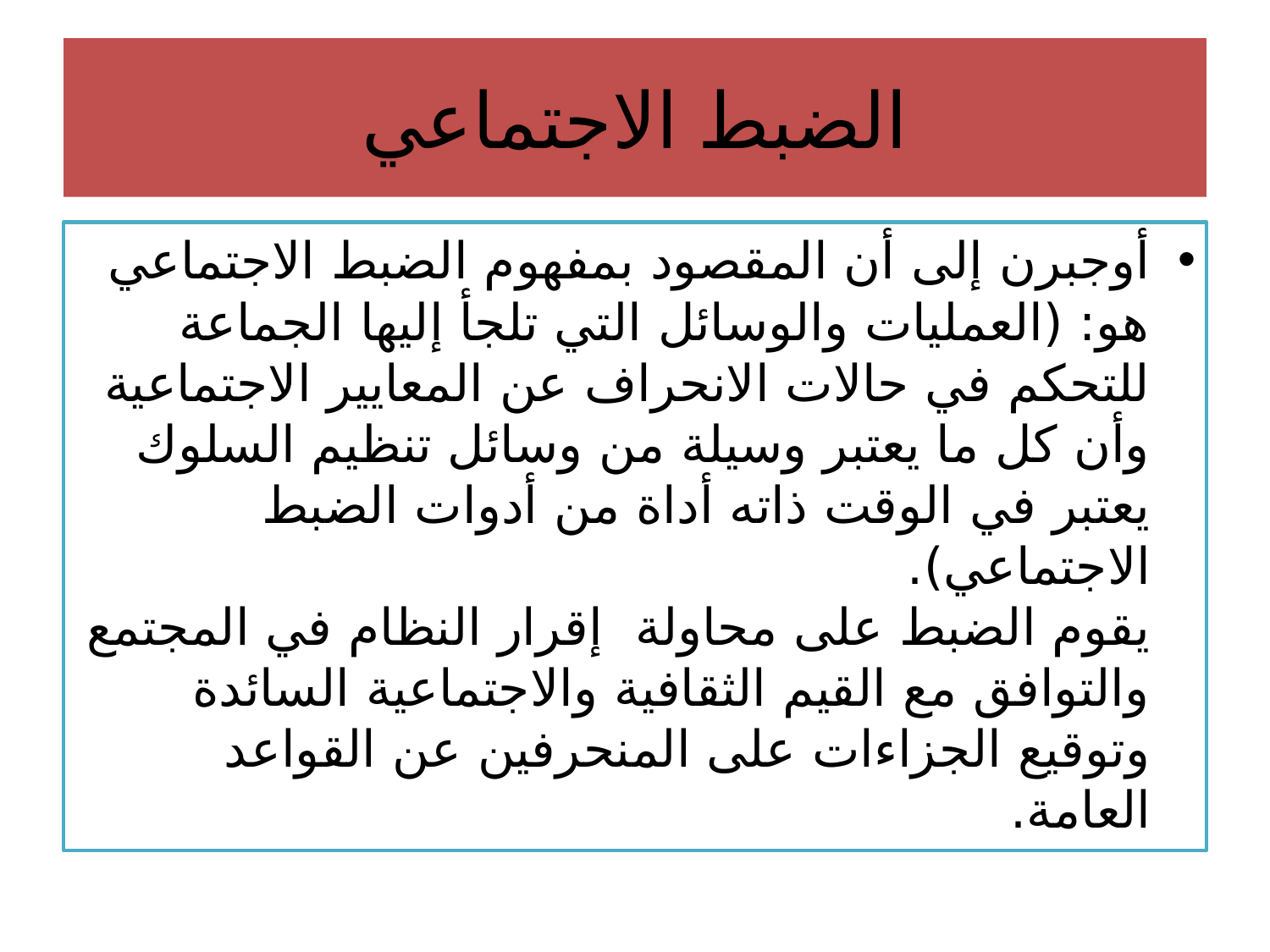

# الضبط الاجتماعي
أوجبرن إلى أن المقصود بمفهوم الضبط الاجتماعي هو: (العمليات والوسائل التي تلجأ إليها الجماعة للتحكم في حالات الانحراف عن المعايير الاجتماعية وأن كل ما يعتبر وسيلة من وسائل تنظيم السلوك يعتبر في الوقت ذاته أداة من أدوات الضبط الاجتماعي).
يقوم الضبط على محاولة  إقرار النظام في المجتمع والتوافق مع القيم الثقافية والاجتماعية السائدة وتوقيع الجزاءات على المنحرفين عن القواعد العامة.